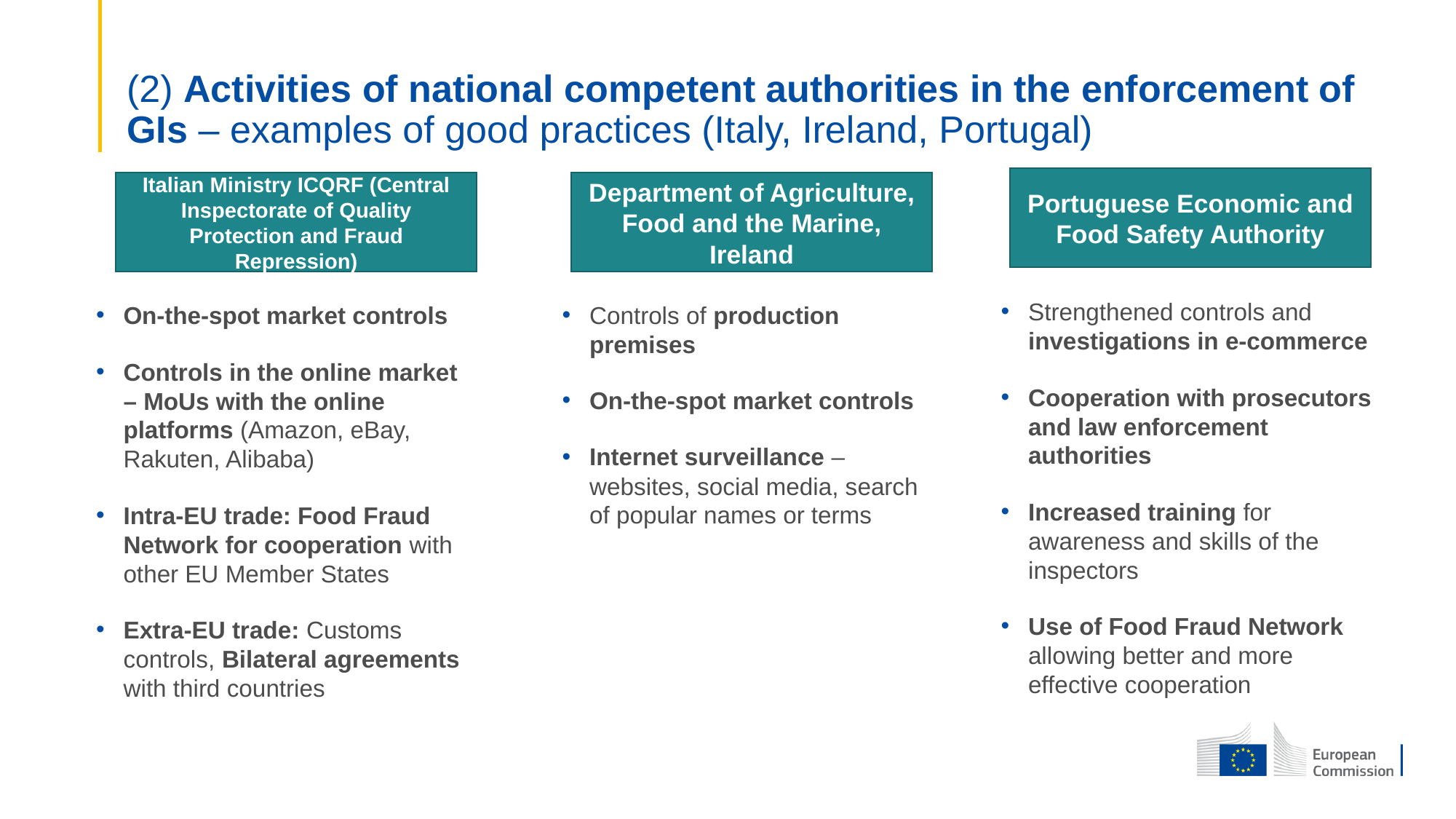

# (2) Activities of national competent authorities in the enforcement of GIs – examples of good practices (Italy, Ireland, Portugal)
Portuguese Economic and Food Safety Authority
Department of Agriculture, Food and the Marine, Ireland
Italian Ministry ICQRF (Central Inspectorate of Quality Protection and Fraud Repression)
Strengthened controls and investigations in e-commerce
Cooperation with prosecutors and law enforcement authorities
Increased training for awareness and skills of the inspectors
Use of Food Fraud Network allowing better and more effective cooperation

Controls of production premises
On-the-spot market controls
Internet surveillance – websites, social media, search of popular names or terms
On-the-spot market controls
Controls in the online market – MoUs with the online platforms (Amazon, eBay, Rakuten, Alibaba)
Intra-EU trade: Food Fraud Network for cooperation with other EU Member States
Extra-EU trade: Customs controls, Bilateral agreements with third countries